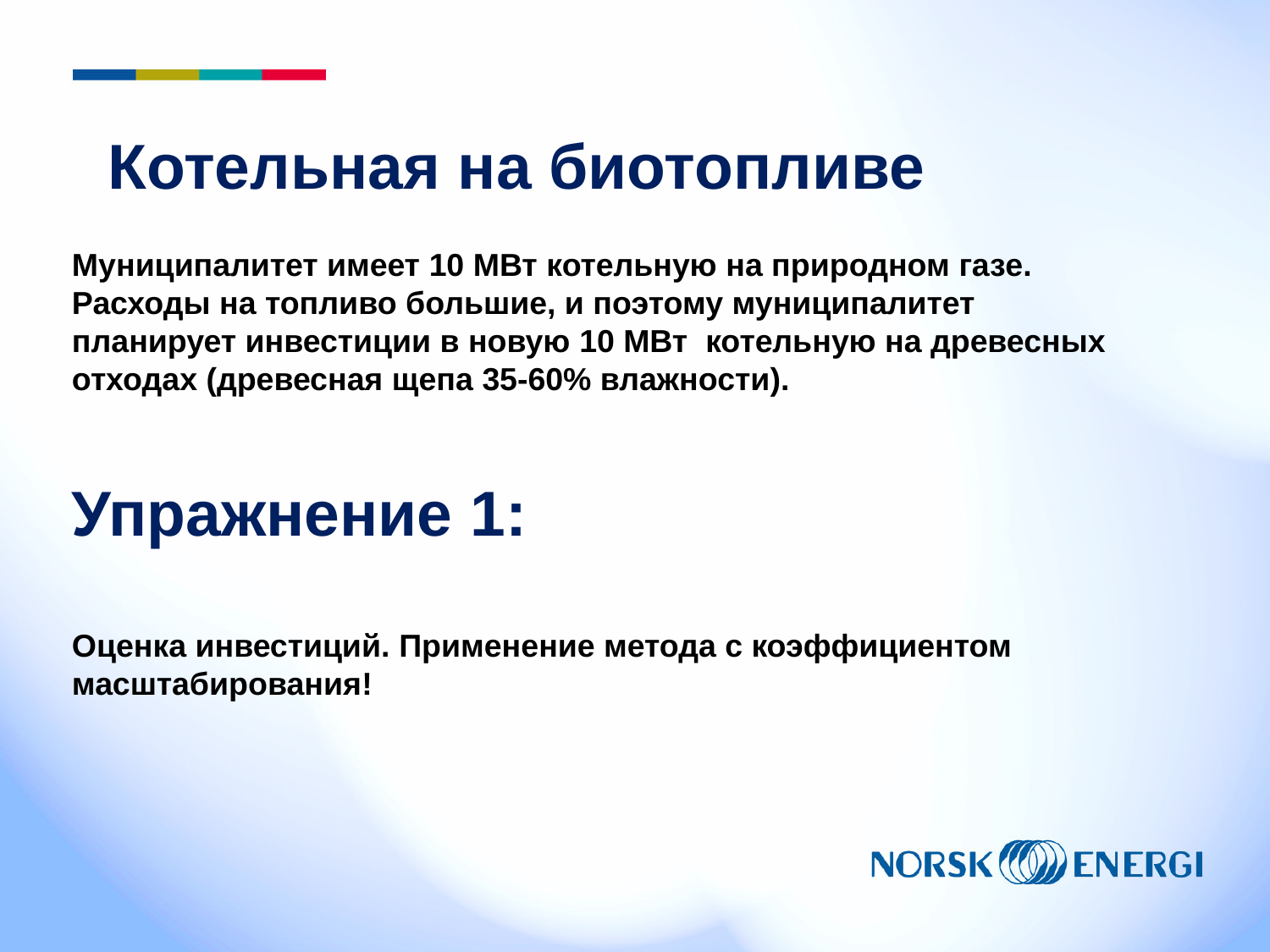

# Котельная на биотопливе
Муниципалитет имеет 10 MВт котельную на природном газе. Расходы на топливо большие, и поэтому муниципалитет планирует инвестиции в новую 10 MВт  котельную на древесных отходах (древесная щепа 35-60% влажности).

Упражнение 1:

Оценка инвестиций. Применение метода с коэффициентом масштабирования!